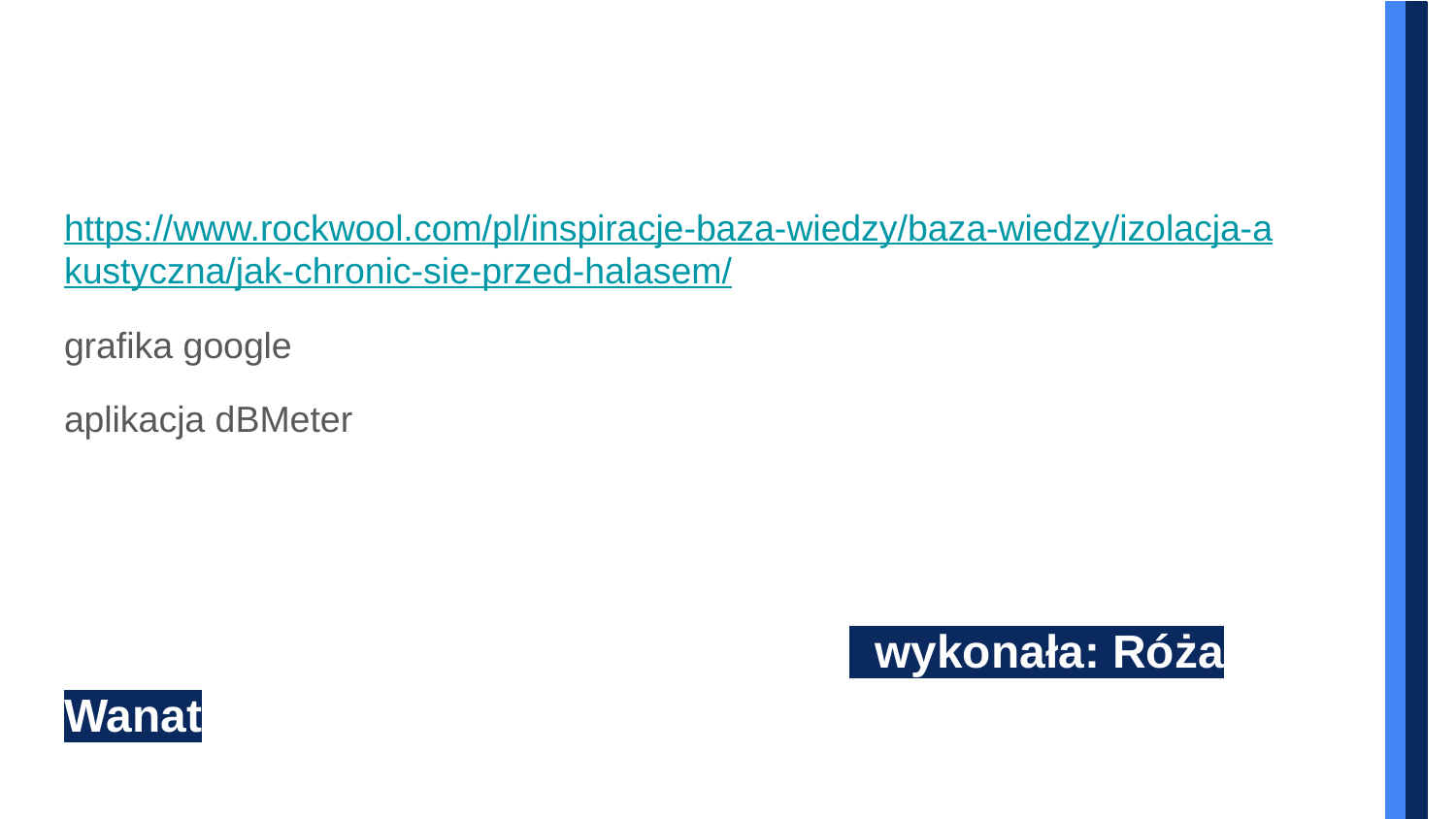

#
https://www.rockwool.com/pl/inspiracje-baza-wiedzy/baza-wiedzy/izolacja-akustyczna/jak-chronic-sie-przed-halasem/
grafika google
aplikacja dBMeter

                                                                               wykonała: Róża Wanat

wykonała: Róża Wanat